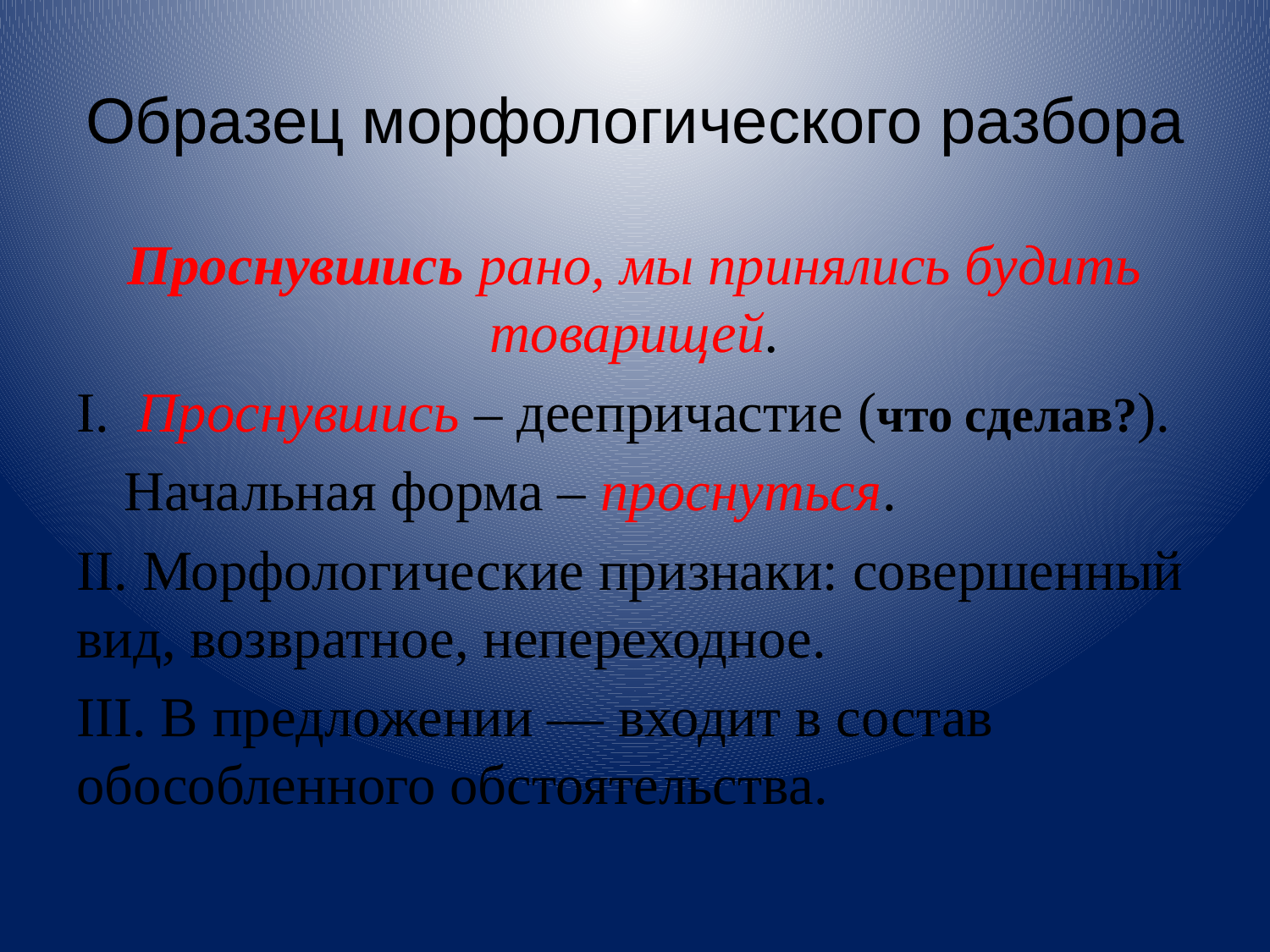

# Образец морфологического разбора
Проснувшись рано, мы принялись будить товарищей.
I.  Проснувшись – деепричастие (что сделав?).
Начальная форма – проснуться.
II. Морфологические признаки: совершенный вид, возвратное, непереходное.
III. В предложении — входит в состав обособленного обстоятельства.